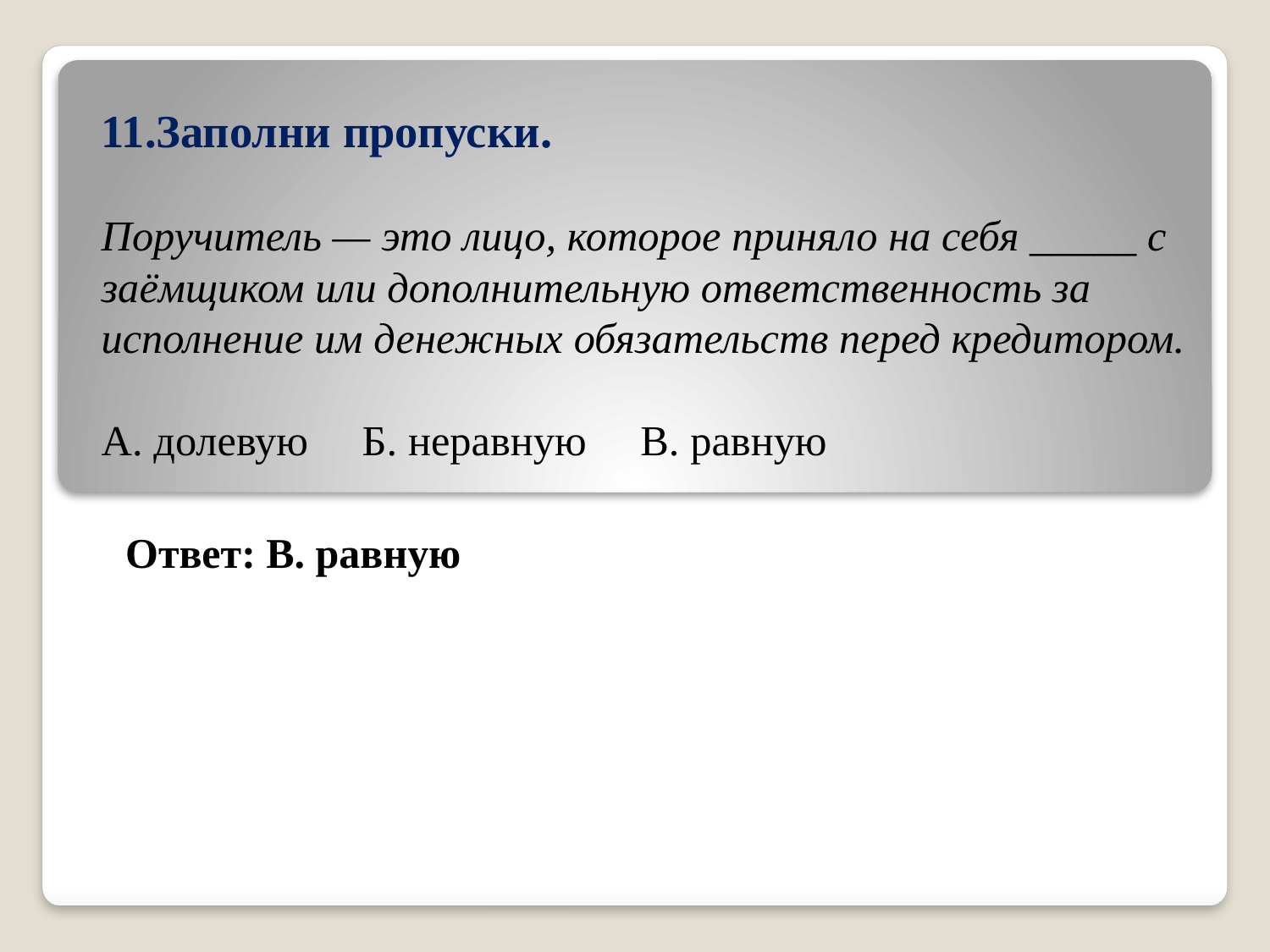

# 11.Заполни пропуски. Поручитель — это лицо, которое приняло на себя _____ с заёмщиком или дополнительную ответственность за исполнение им денежных обязательств перед кредитором. А. долевую     Б. неравную     В. равную
Ответ: В. равную